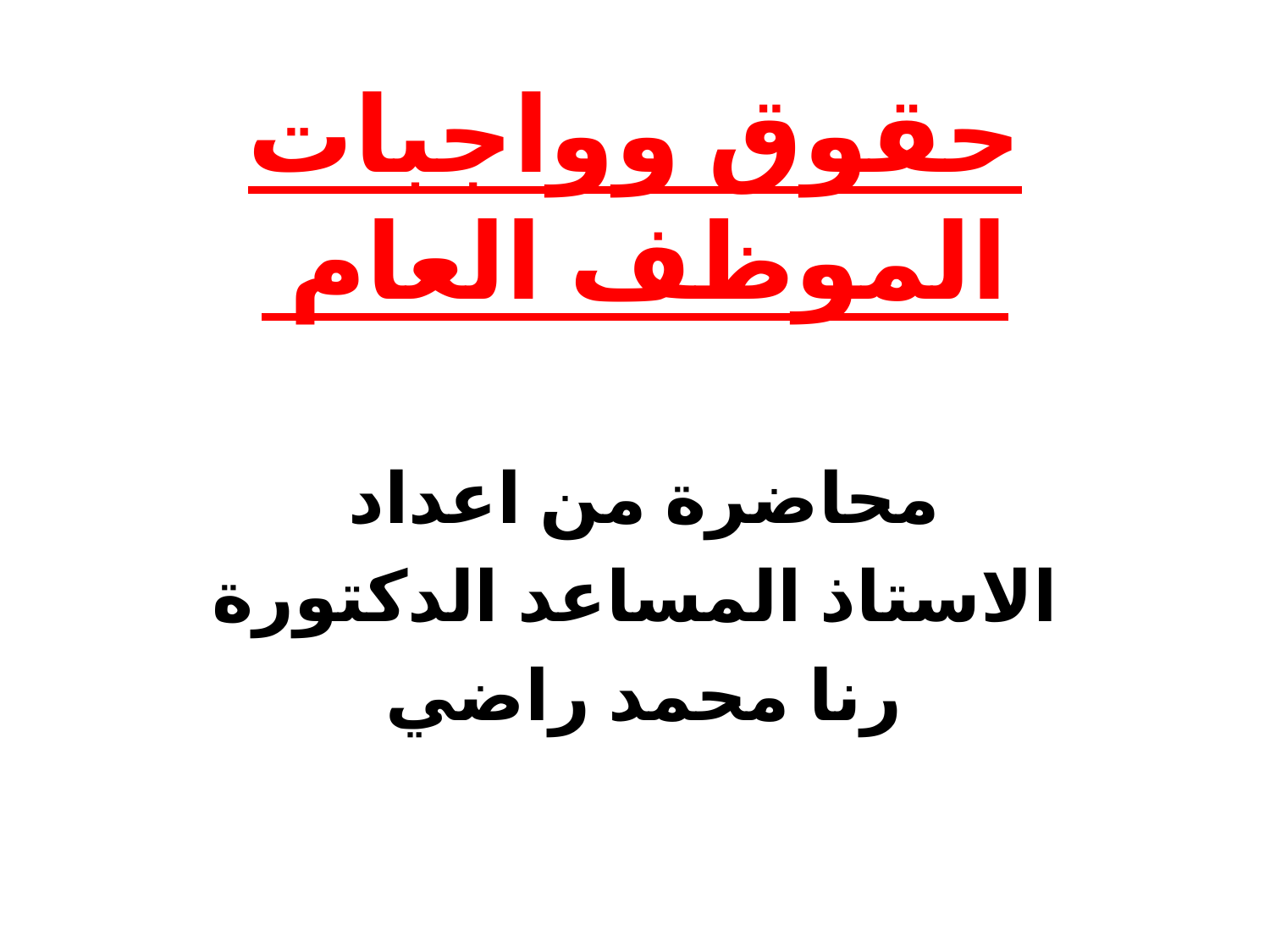

# حقوق وواجبات الموظف العام
محاضرة من اعداد
الاستاذ المساعد الدكتورة
رنا محمد راضي